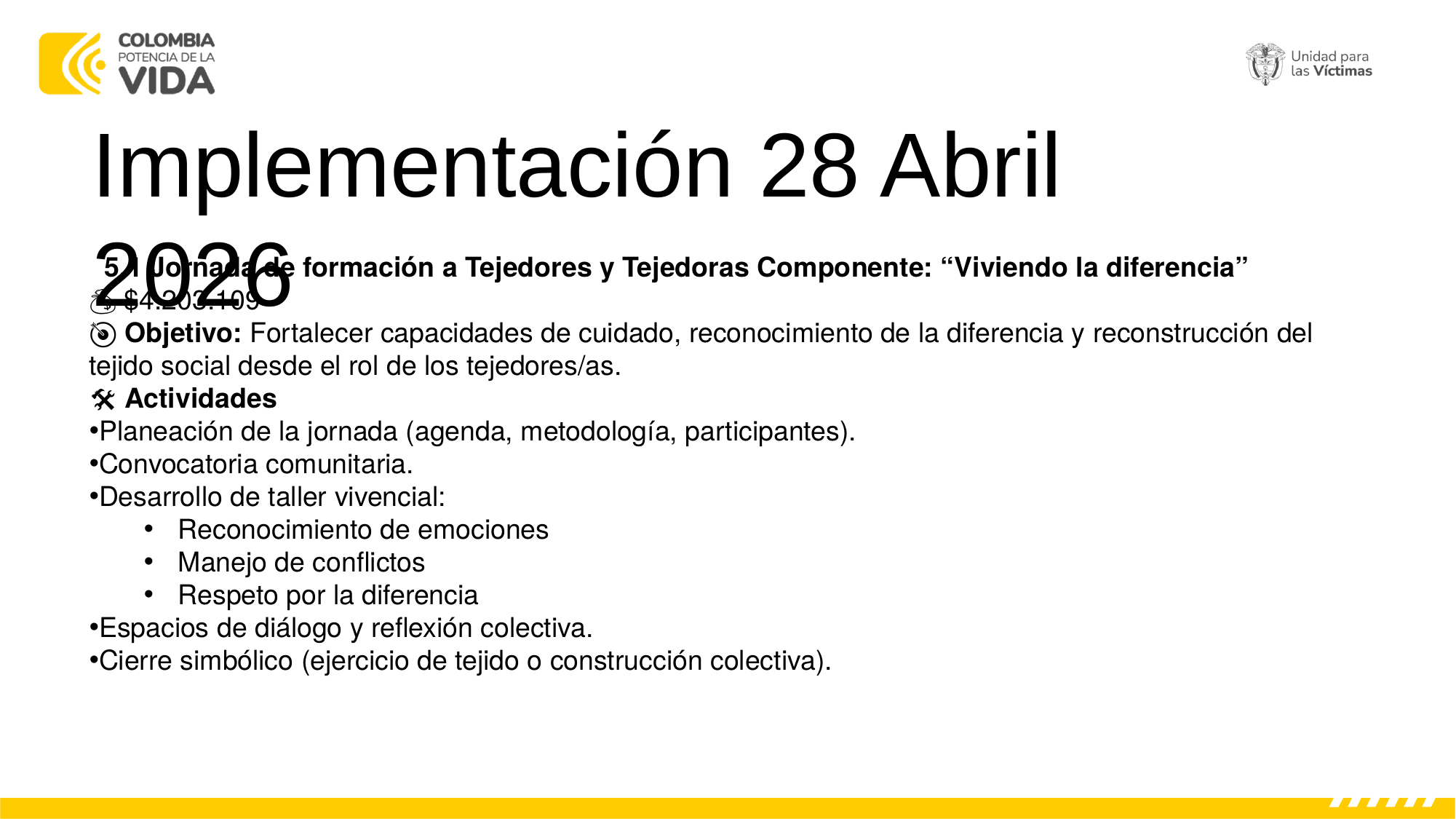

Agenda:
Implementación 28 Abril 2026
🧵 5.1 Jornada de formación a Tejedores y Tejedoras Componente: “Viviendo la diferencia”
💰 $4.203.109
🎯 Objetivo: Fortalecer capacidades de cuidado, reconocimiento de la diferencia y reconstrucción del tejido social desde el rol de los tejedores/as.
🛠️ Actividades
Planeación de la jornada (agenda, metodología, participantes).
Convocatoria comunitaria.
Desarrollo de taller vivencial:
Reconocimiento de emociones
Manejo de conflictos
Respeto por la diferencia
Espacios de diálogo y reflexión colectiva.
Cierre simbólico (ejercicio de tejido o construcción colectiva).